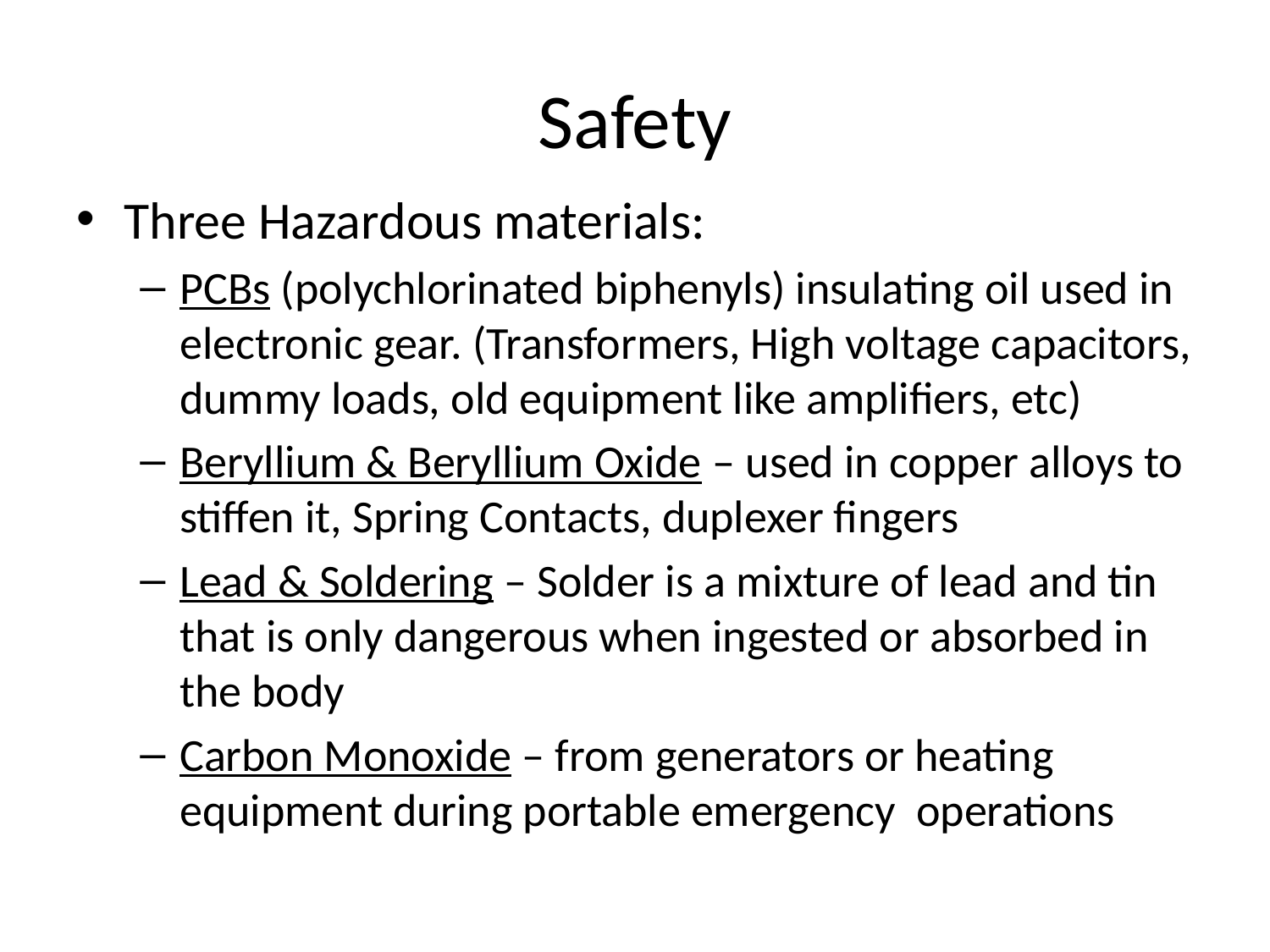

# Safety
Three Hazardous materials:
PCBs (polychlorinated biphenyls) insulating oil used in electronic gear. (Transformers, High voltage capacitors, dummy loads, old equipment like amplifiers, etc)
Beryllium & Beryllium Oxide – used in copper alloys to stiffen it, Spring Contacts, duplexer fingers
Lead & Soldering – Solder is a mixture of lead and tin that is only dangerous when ingested or absorbed in the body
Carbon Monoxide – from generators or heating equipment during portable emergency  operations